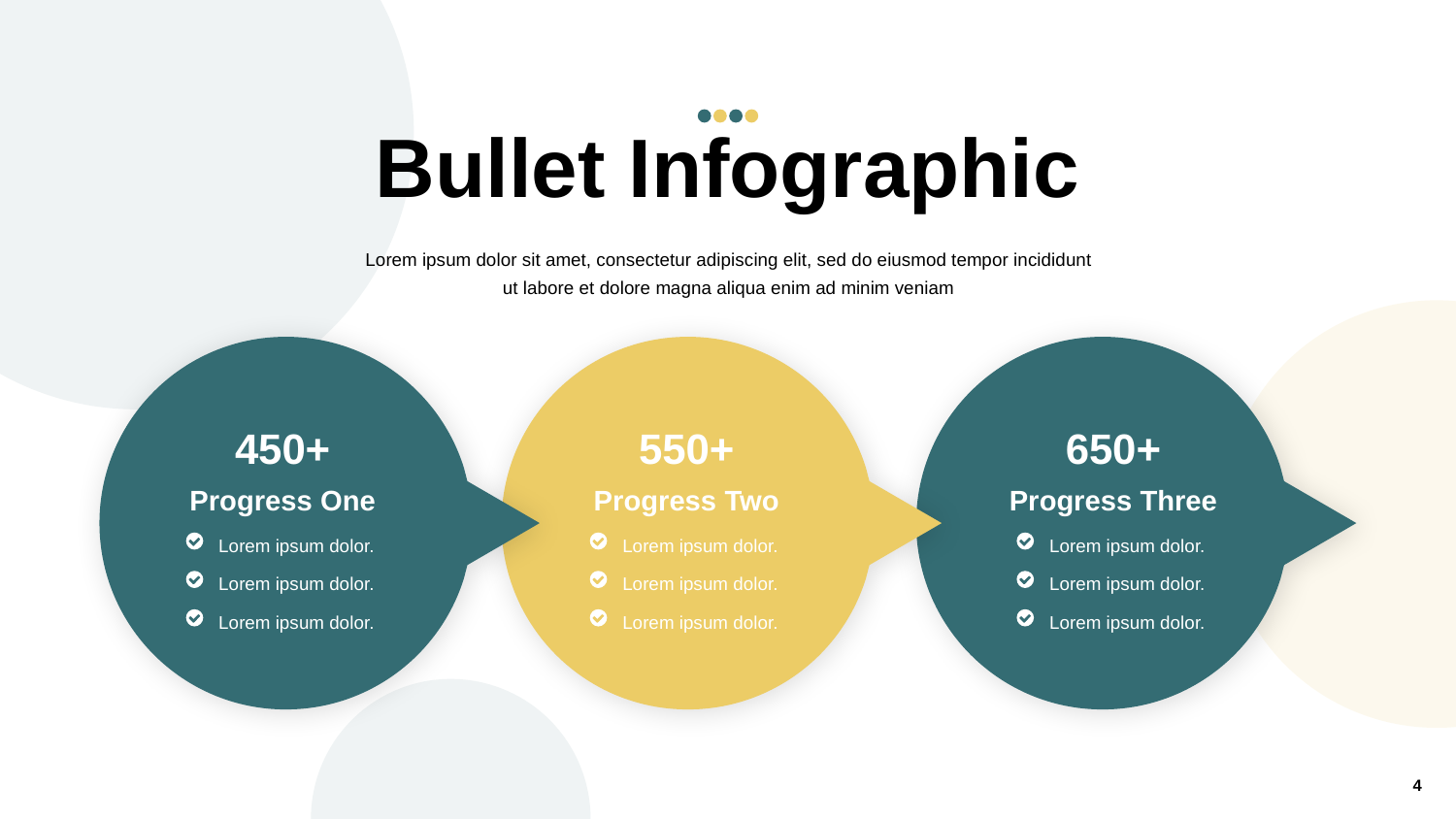

Bullet Infographic

Lorem ipsum dolor sit amet, consectetur adipiscing elit, sed do eiusmod tempor incididunt ut labore et dolore magna aliqua enim ad minim veniam

450+
Progress One
Lorem ipsum dolor.

Lorem ipsum dolor.

Lorem ipsum dolor.

550+
Progress Two
Lorem ipsum dolor.

Lorem ipsum dolor.

Lorem ipsum dolor.

650+
Progress Three
Lorem ipsum dolor.

Lorem ipsum dolor.

Lorem ipsum dolor.